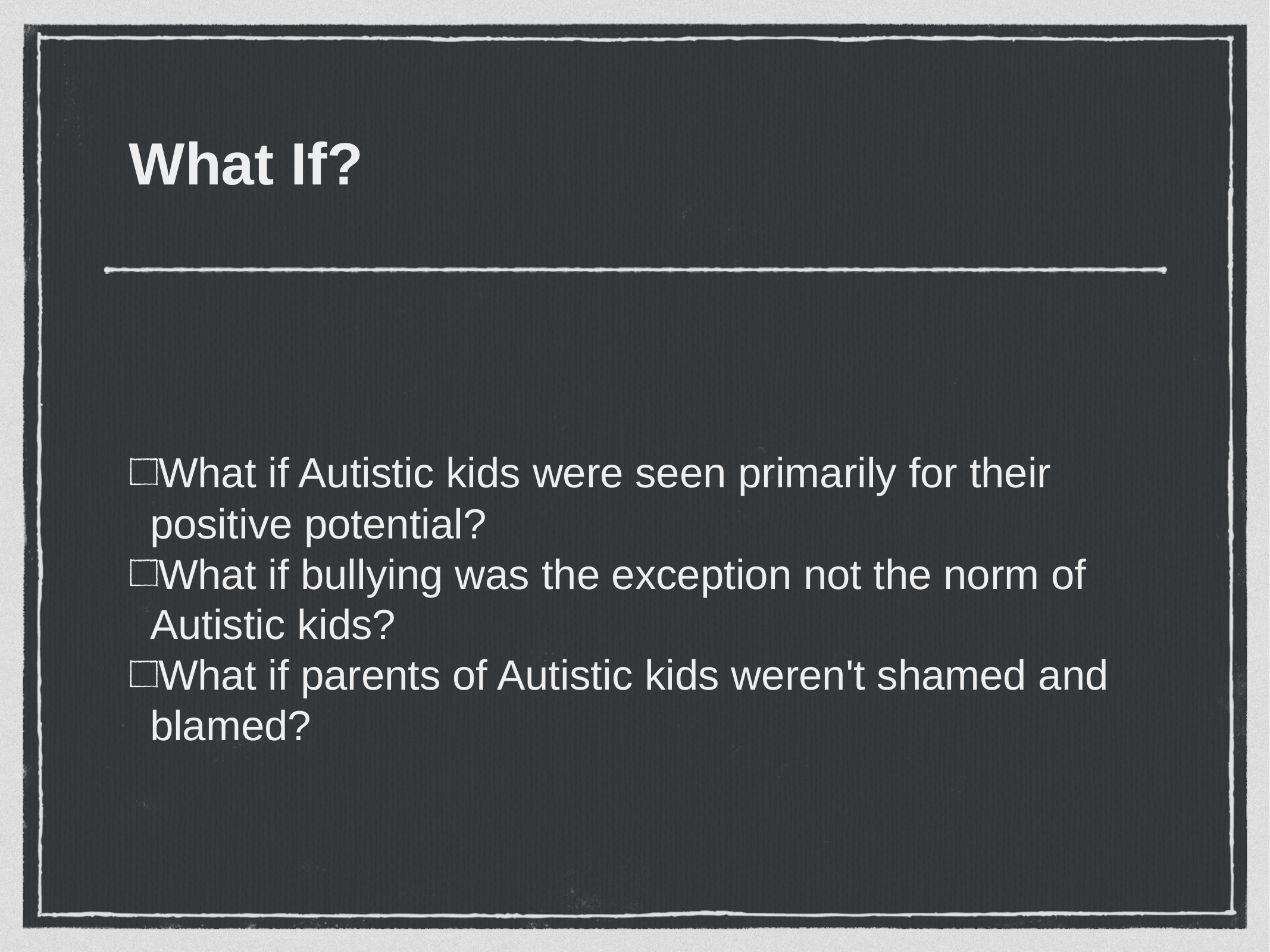

What If?
What if Autistic kids were seen primarily for their positive potential?
What if bullying was the exception not the norm of Autistic kids?
What if parents of Autistic kids weren't shamed and blamed?